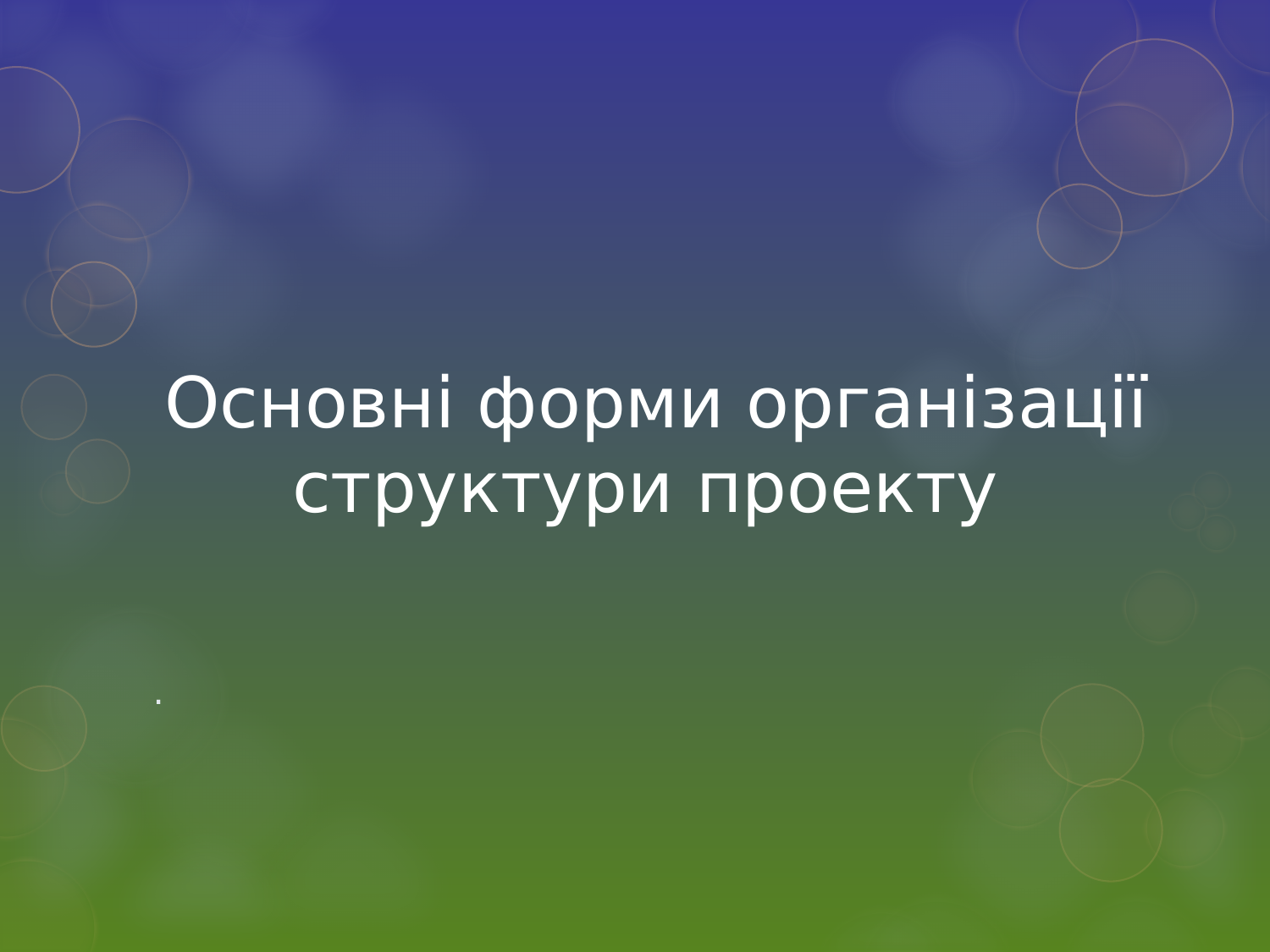

# Основні форми організації структури проекту
.